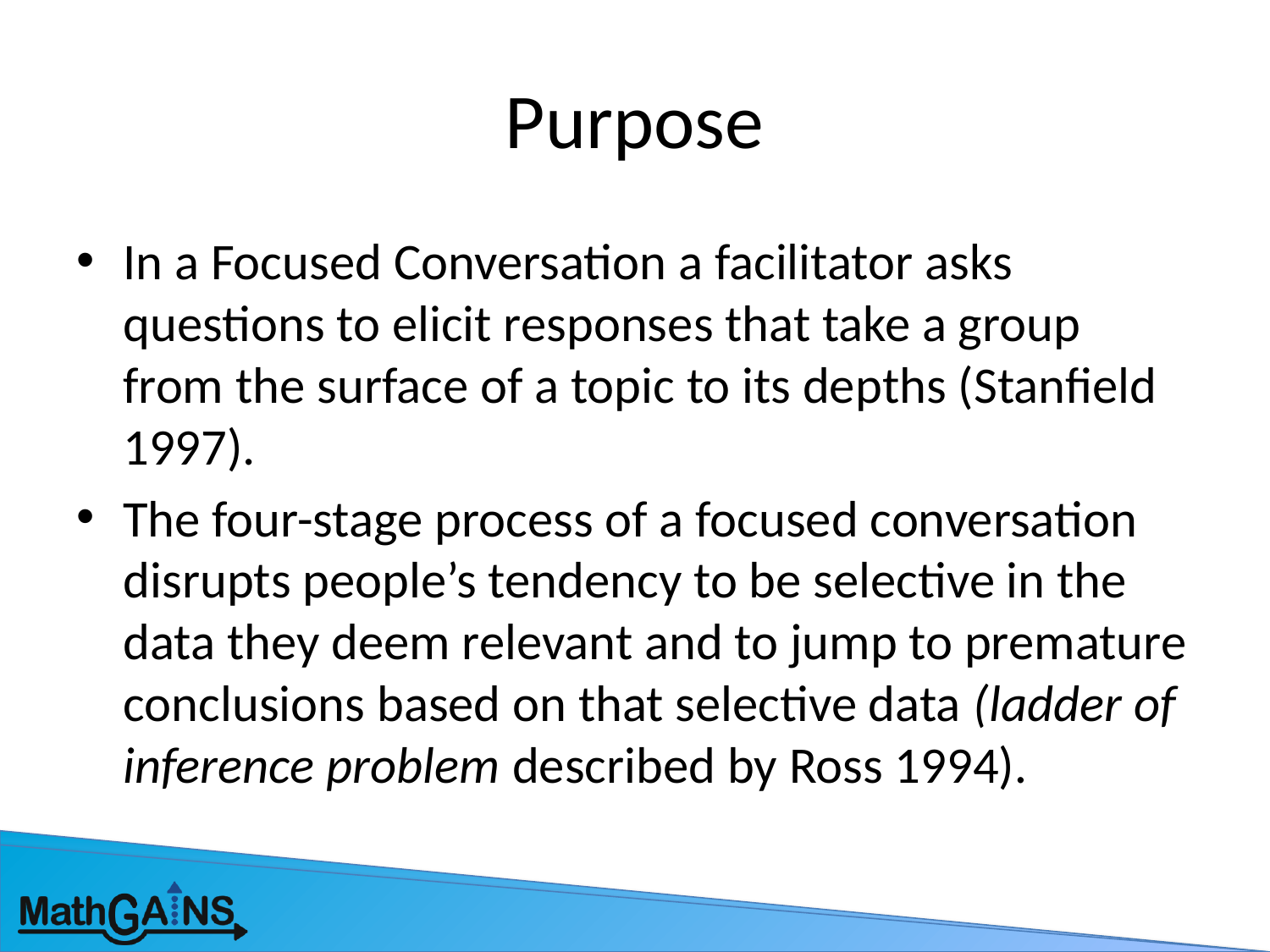

# Purpose
In a Focused Conversation a facilitator asks questions to elicit responses that take a group from the surface of a topic to its depths (Stanfield 1997).
The four-stage process of a focused conversation disrupts people’s tendency to be selective in the data they deem relevant and to jump to premature conclusions based on that selective data (ladder of inference problem described by Ross 1994).